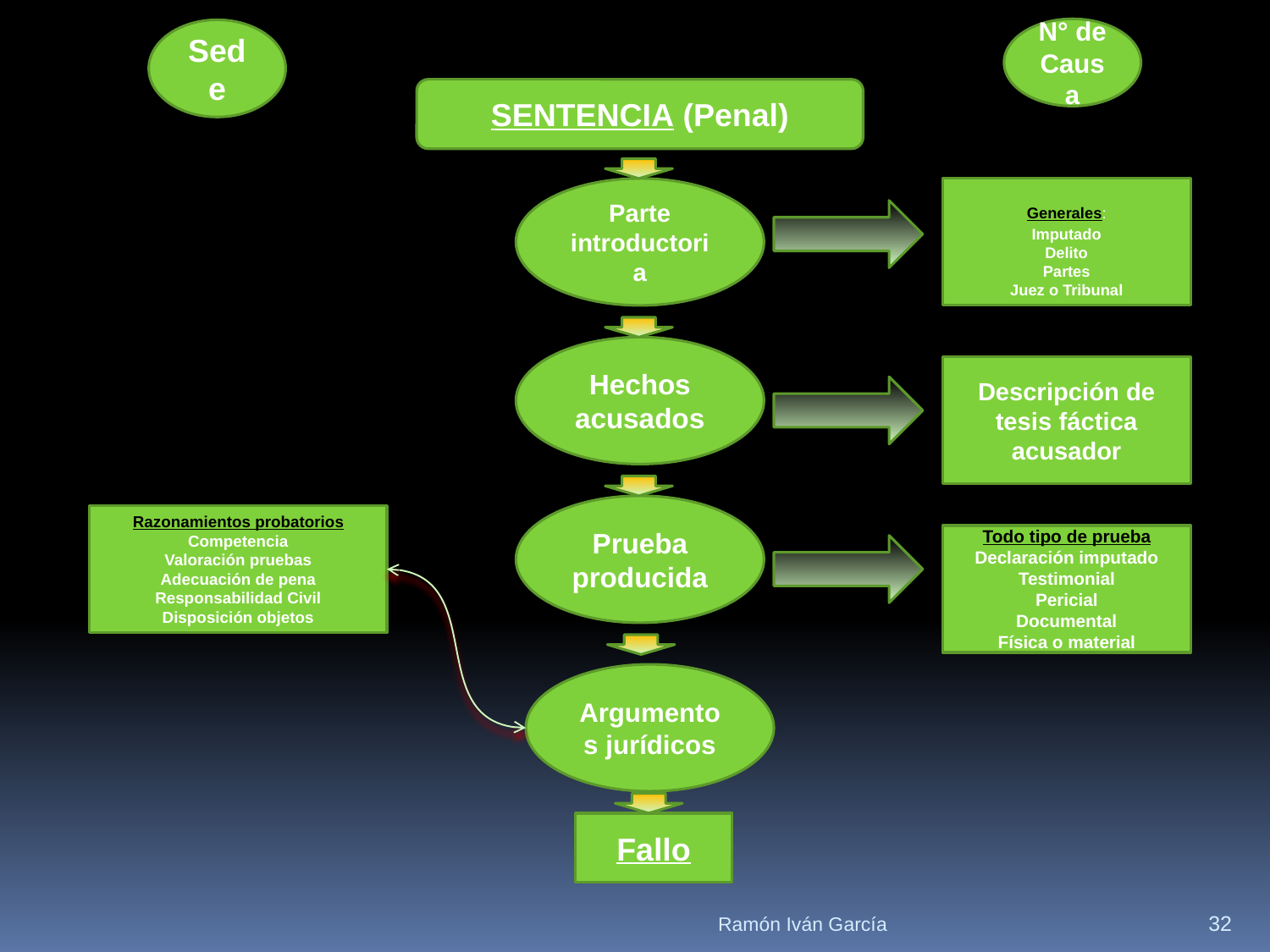

N° de Causa
Sede
SENTENCIA (Penal)

Parte introductoria

Generales:

Imputado
Delito
Partes
Juez o Tribunal

Hechos acusados
Descripción de tesis fáctica acusador

Prueba producida
Razonamientos probatorios
Competencia
Valoración pruebas
Adecuación de pena
Responsabilidad Civil
Disposición objetos
Todo tipo de prueba
Declaración imputado
Testimonial
Pericial
Documental
Física o material

Argumentos jurídicos

Fallo
Ramón Iván García
32